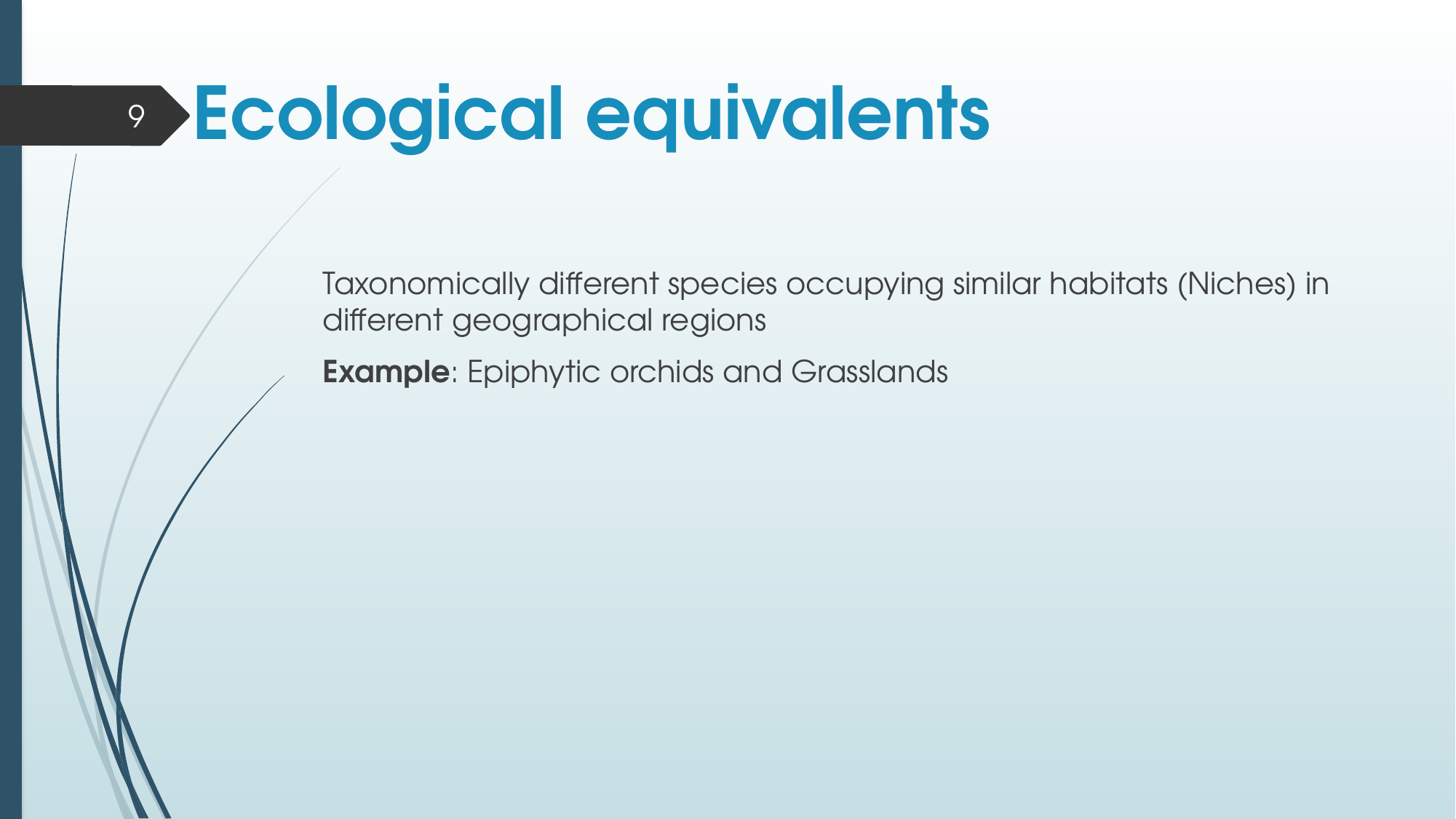

# Ecological equivalents
9

Taxonomically different species occupying similar habitats (Niches) in different geographical regions
Example: Epiphytic orchids and Grasslands